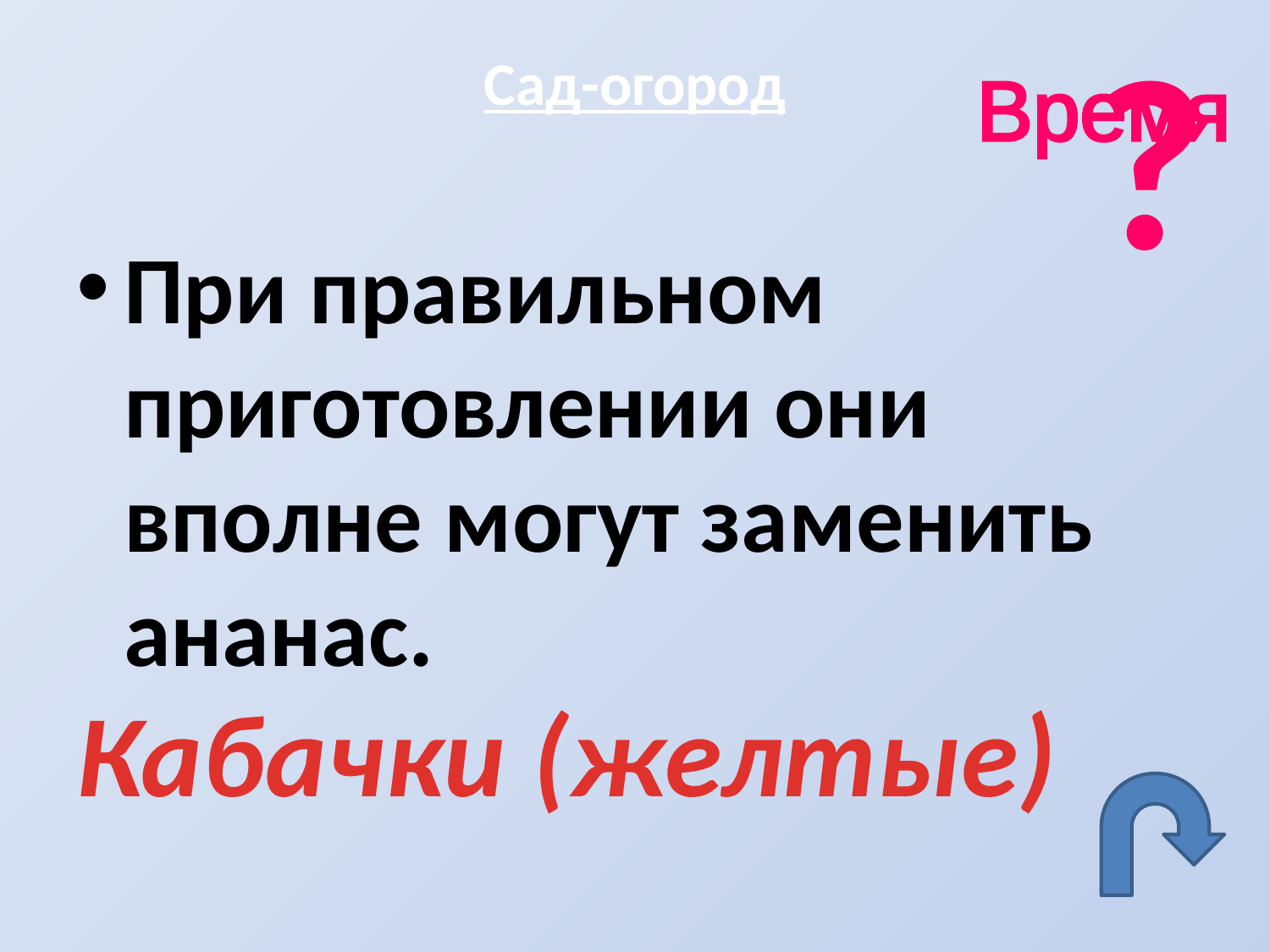

?
# Сад-огород
Время
При правильном приготовлении они вполне могут заменить ананас.
Кабачки (желтые)